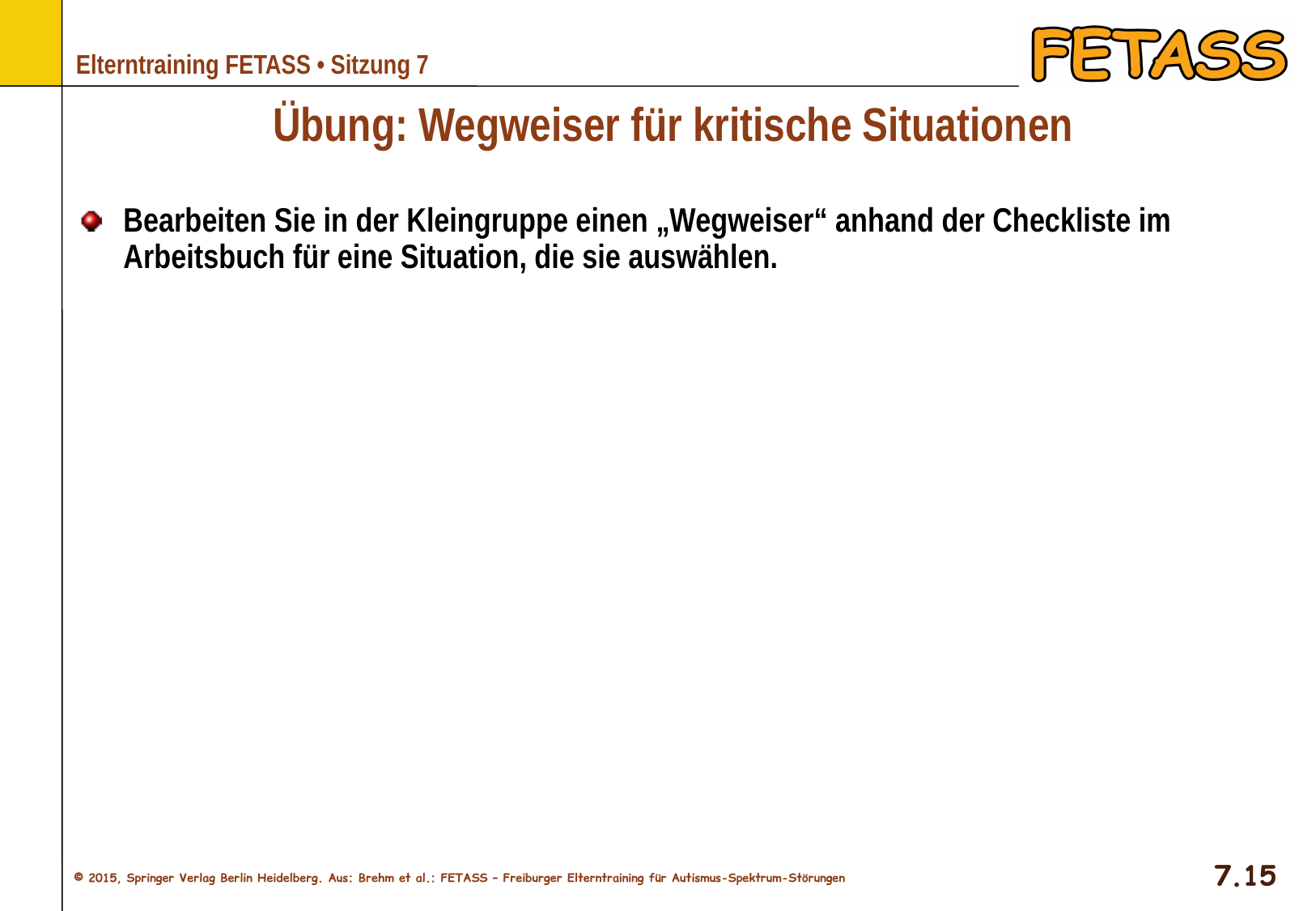

# Übung: Wegweiser für kritische Situationen
Bearbeiten Sie in der Kleingruppe einen „Wegweiser“ anhand der Checkliste im Arbeitsbuch für eine Situation, die sie auswählen.
7.15